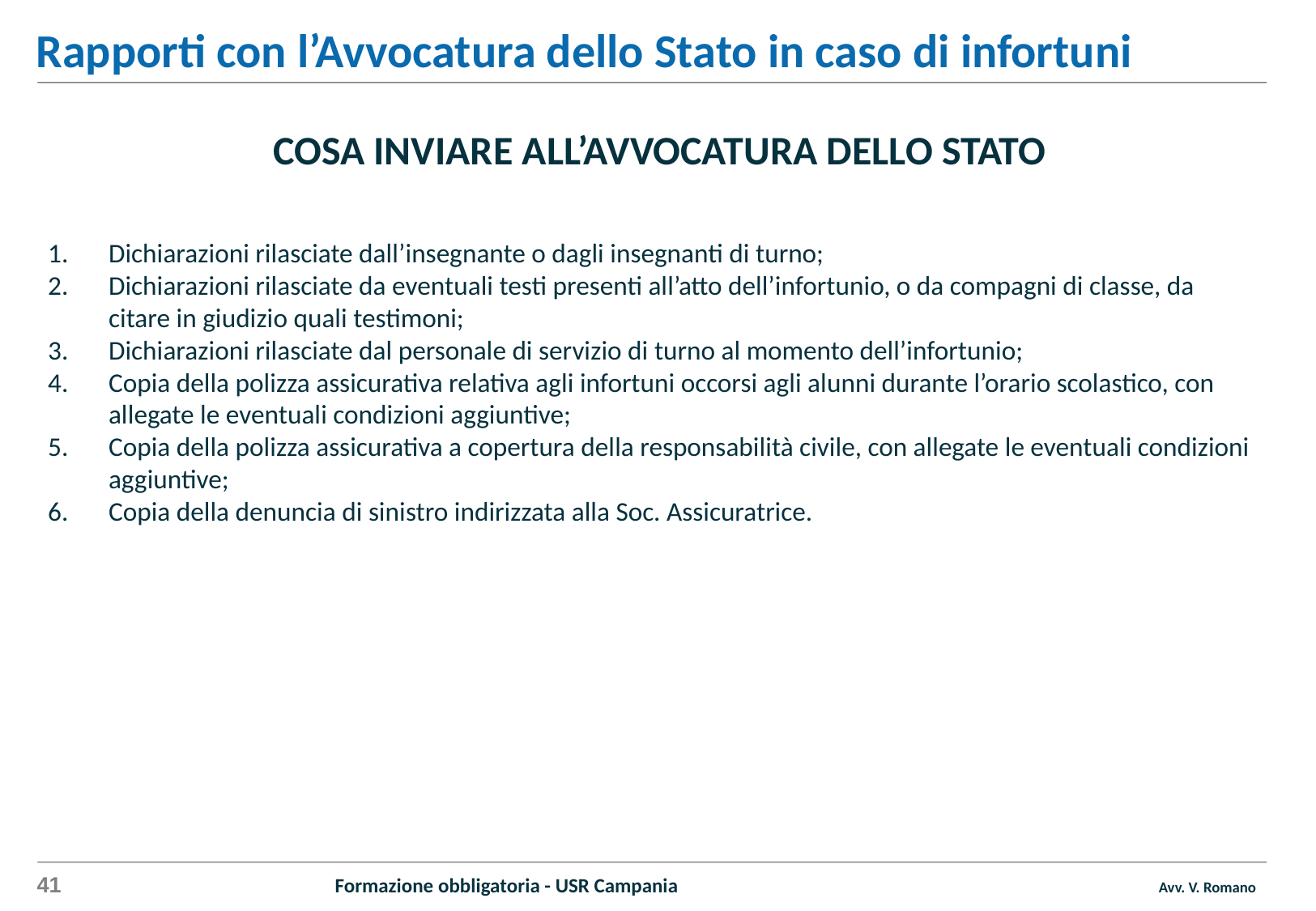

Rapporti con l’Avvocatura dello Stato in caso di infortuni

COSA INVIARE ALL’AVVOCATURA DELLO STATO

Dichiarazioni rilasciate dall’insegnante o dagli insegnanti di turno;
Dichiarazioni rilasciate da eventuali testi presenti all’atto dell’infortunio, o da compagni di classe, da citare in giudizio quali testimoni;
Dichiarazioni rilasciate dal personale di servizio di turno al momento dell’infortunio;
Copia della polizza assicurativa relativa agli infortuni occorsi agli alunni durante l’orario scolastico, con allegate le eventuali condizioni aggiuntive;
Copia della polizza assicurativa a copertura della responsabilità civile, con allegate le eventuali condizioni aggiuntive;
Copia della denuncia di sinistro indirizzata alla Soc. Assicuratrice.